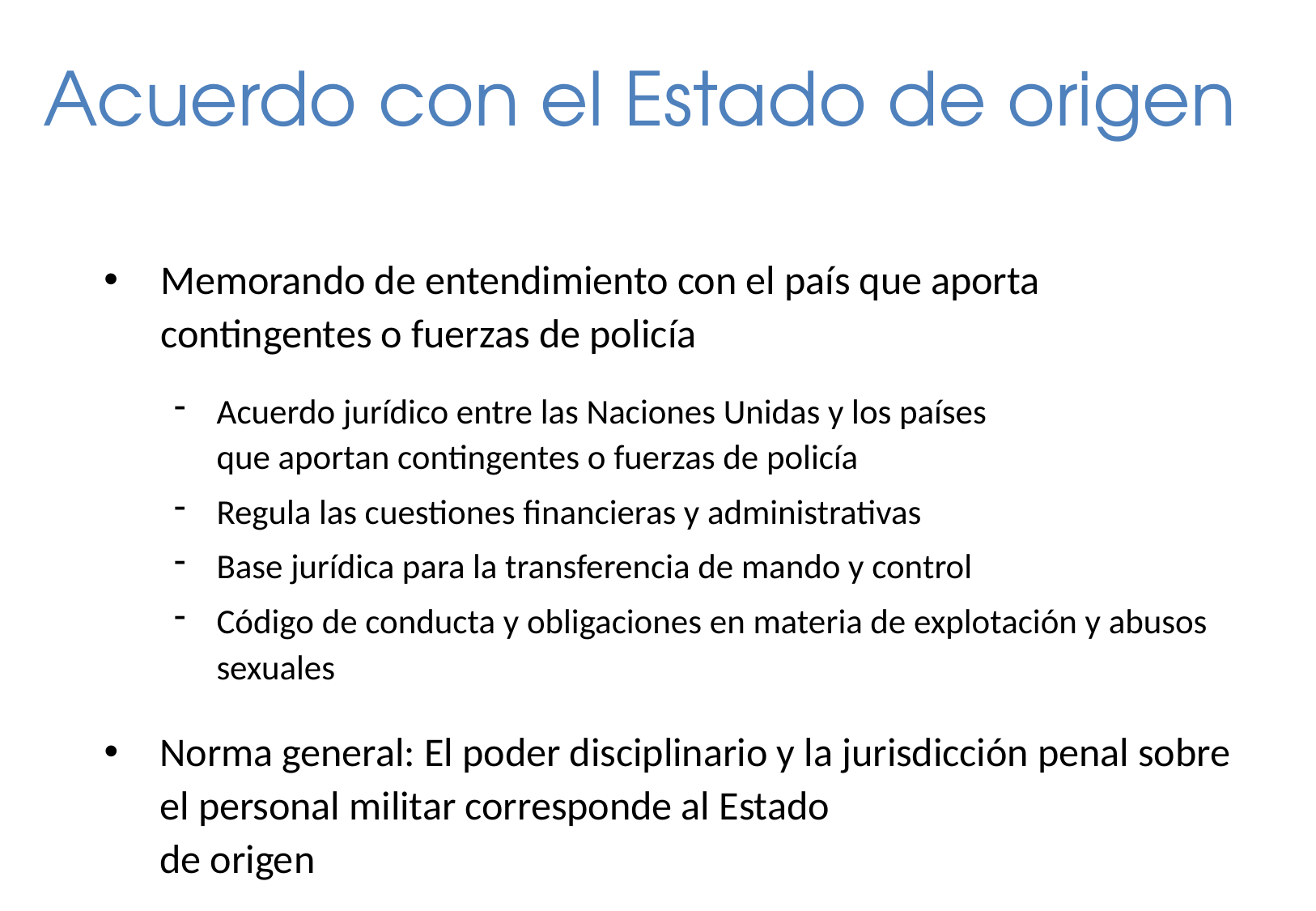

# Acuerdo con el Estado de origen
Memorando de entendimiento con el país que aporta contingentes o fuerzas de policía
Acuerdo jurídico entre las Naciones Unidas y los países
que aportan contingentes o fuerzas de policía
Regula las cuestiones financieras y administrativas
Base jurídica para la transferencia de mando y control
Código de conducta y obligaciones en materia de explotación y abusos sexuales
Norma general: El poder disciplinario y la jurisdicción penal sobre el personal militar corresponde al Estado
de origen